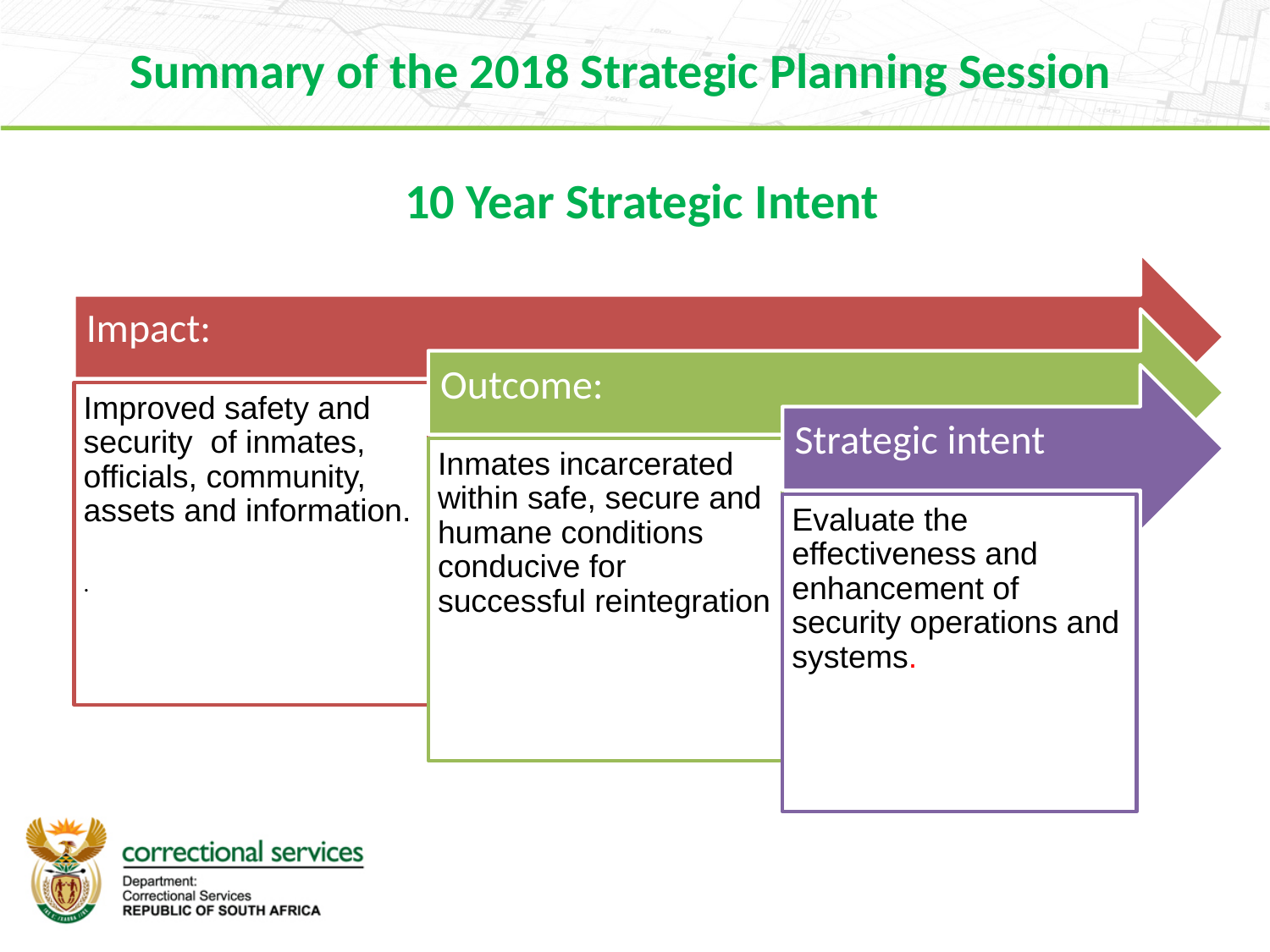

# Summary of the 2018 Strategic Planning Session
10 Year Strategic Intent
Impact:
Improved safety and security  of inmates, officials, community, assets and information.

.

Outcome:
Inmates incarcerated within safe, secure and humane conditions  conducive for successful reintegration

Strategic intent
Evaluate the effectiveness and enhancement of security operations and systems.